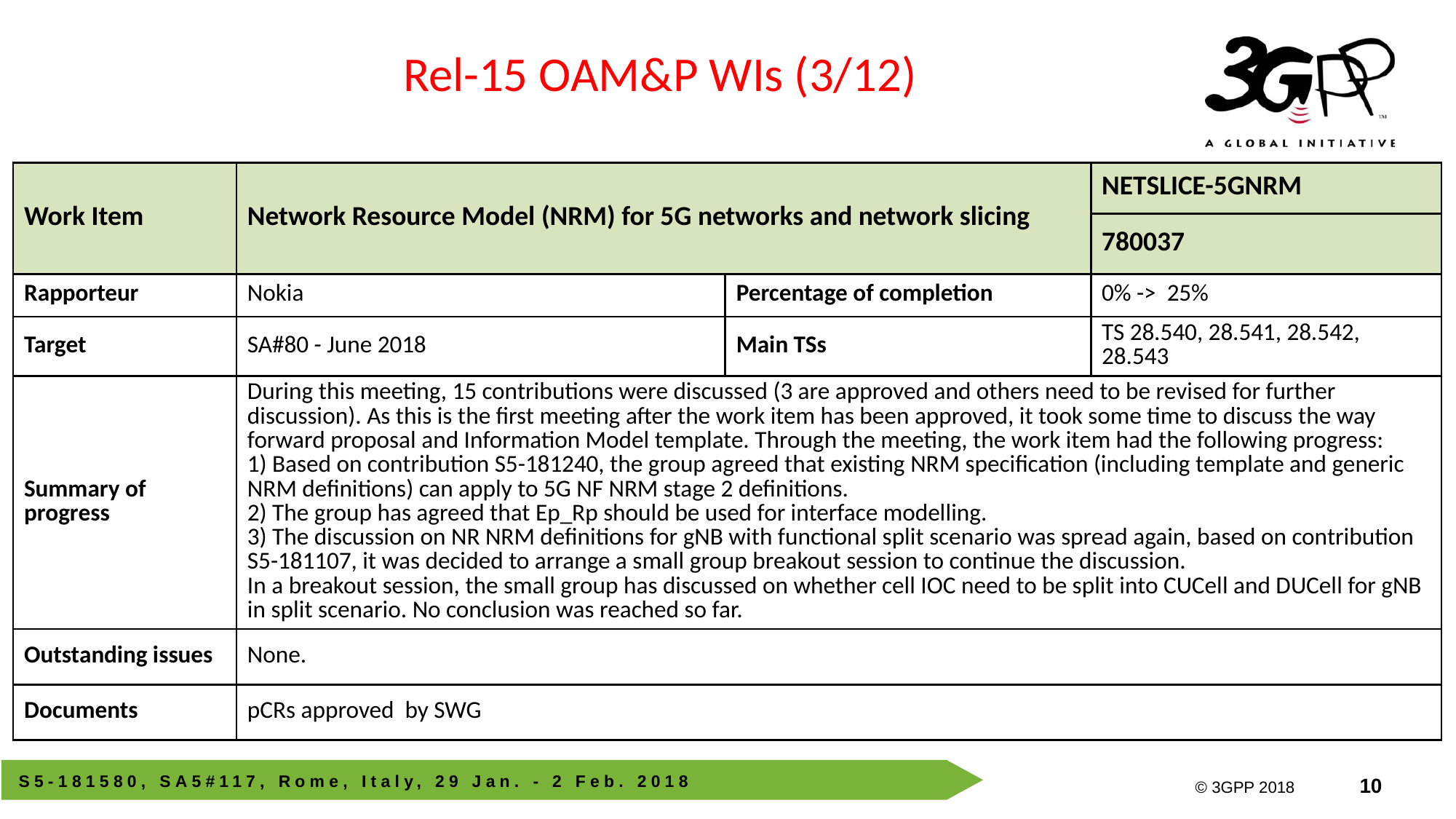

Rel-15 OAM&P WIs (3/12)
| Work Item | Network Resource Model (NRM) for 5G networks and network slicing |  | NETSLICE-5GNRM |
| --- | --- | --- | --- |
|  |  |  | 780037 |
| Rapporteur | Nokia | Percentage of completion | 0% -> 25% |
| Target | SA#80 - June 2018 | Main TSs | TS 28.540, 28.541, 28.542, 28.543 |
| Summary of progress | During this meeting, 15 contributions were discussed (3 are approved and others need to be revised for further discussion). As this is the first meeting after the work item has been approved, it took some time to discuss the way forward proposal and Information Model template. Through the meeting, the work item had the following progress: 1) Based on contribution S5-181240, the group agreed that existing NRM specification (including template and generic NRM definitions) can apply to 5G NF NRM stage 2 definitions. 2) The group has agreed that Ep\_Rp should be used for interface modelling. 3) The discussion on NR NRM definitions for gNB with functional split scenario was spread again, based on contribution S5-181107, it was decided to arrange a small group breakout session to continue the discussion. In a breakout session, the small group has discussed on whether cell IOC need to be split into CUCell and DUCell for gNB in split scenario. No conclusion was reached so far. |  |  |
| Outstanding issues | None. |  |  |
| Documents | pCRs approved by SWG |  |  |